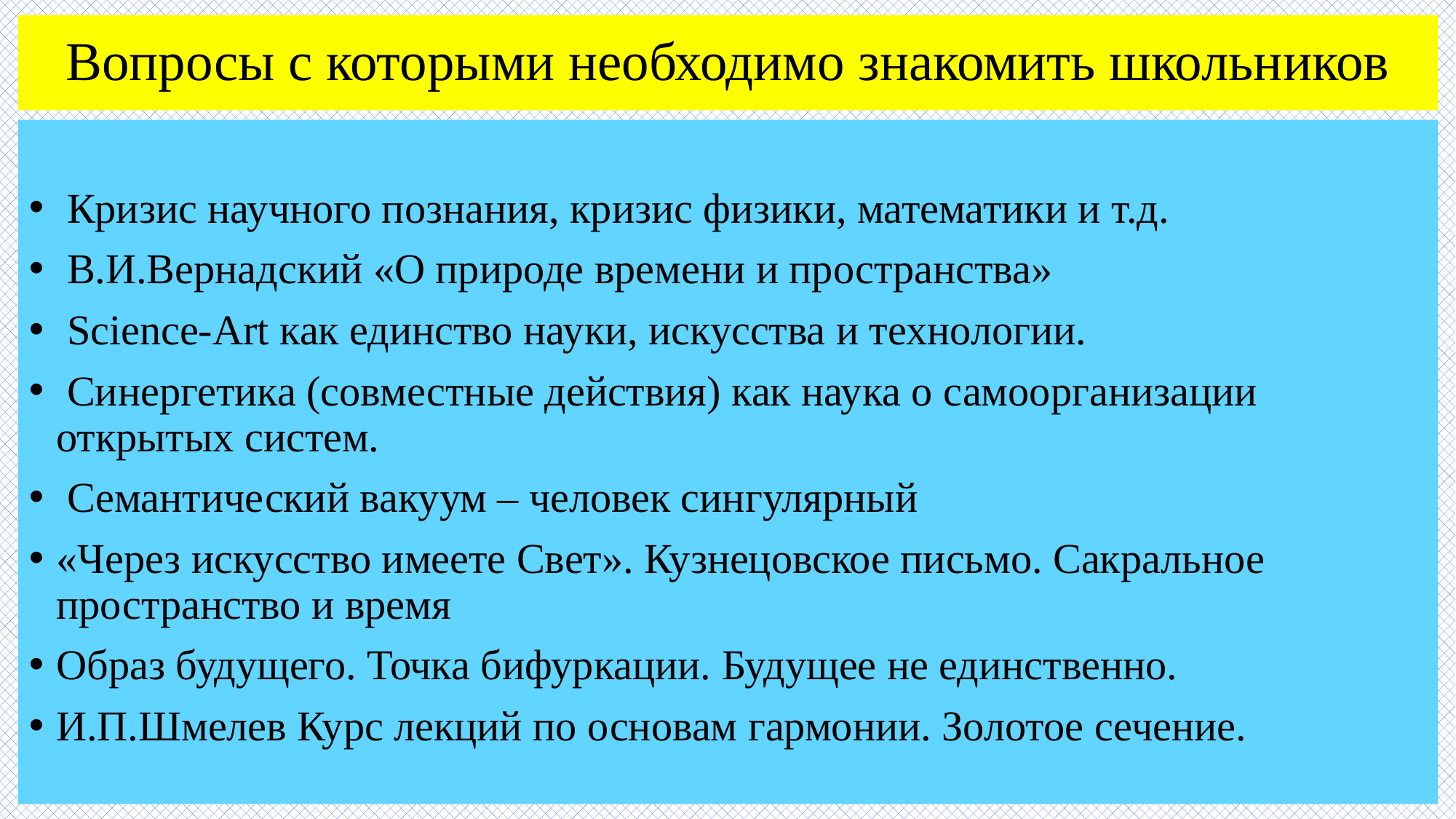

# Вопросы с которыми необходимо знакомить школьников

 Кризис научного познания, кризис физики, математики и т.д.
 В.И.Вернадский «О природе времени и пространства»
 Science-Art как единство науки, искусства и технологии.
 Синергетика (совместные действия) как наука о самоорганизации открытых систем.
 Семантический вакуум – человек сингулярный
«Через искусство имеете Свет». Кузнецовское письмо. Сакральное пространство и время
Образ будущего. Точка бифуркации. Будущее не единственно.
И.П.Шмелев Курс лекций по основам гармонии. Золотое сечение.